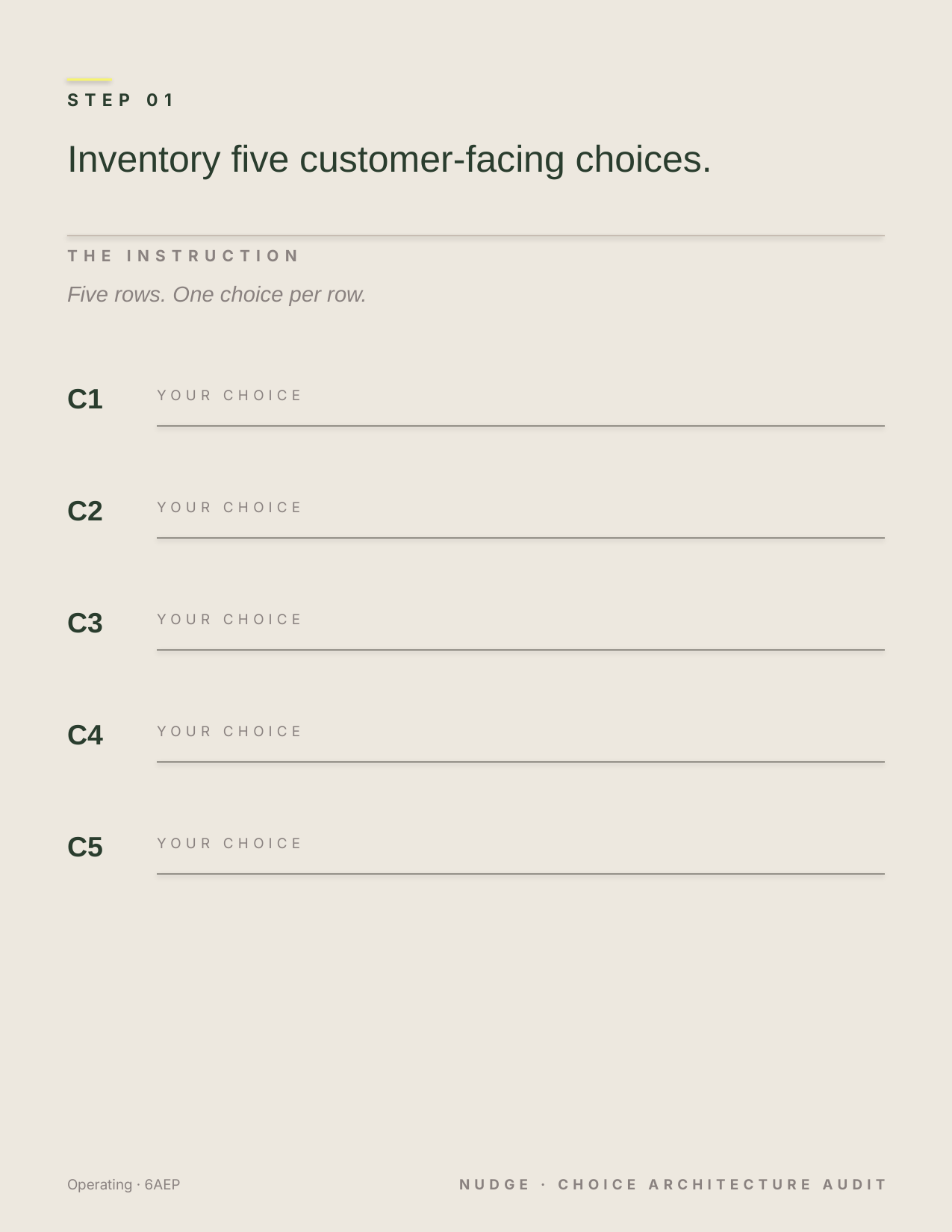

STEP 01
Inventory five customer-facing choices.

THE INSTRUCTION
Five rows. One choice per row.
C1
YOUR CHOICE
C2
YOUR CHOICE
C3
YOUR CHOICE
C4
YOUR CHOICE
C5
YOUR CHOICE
Operating · 6AEP
NUDGE · CHOICE ARCHITECTURE AUDIT